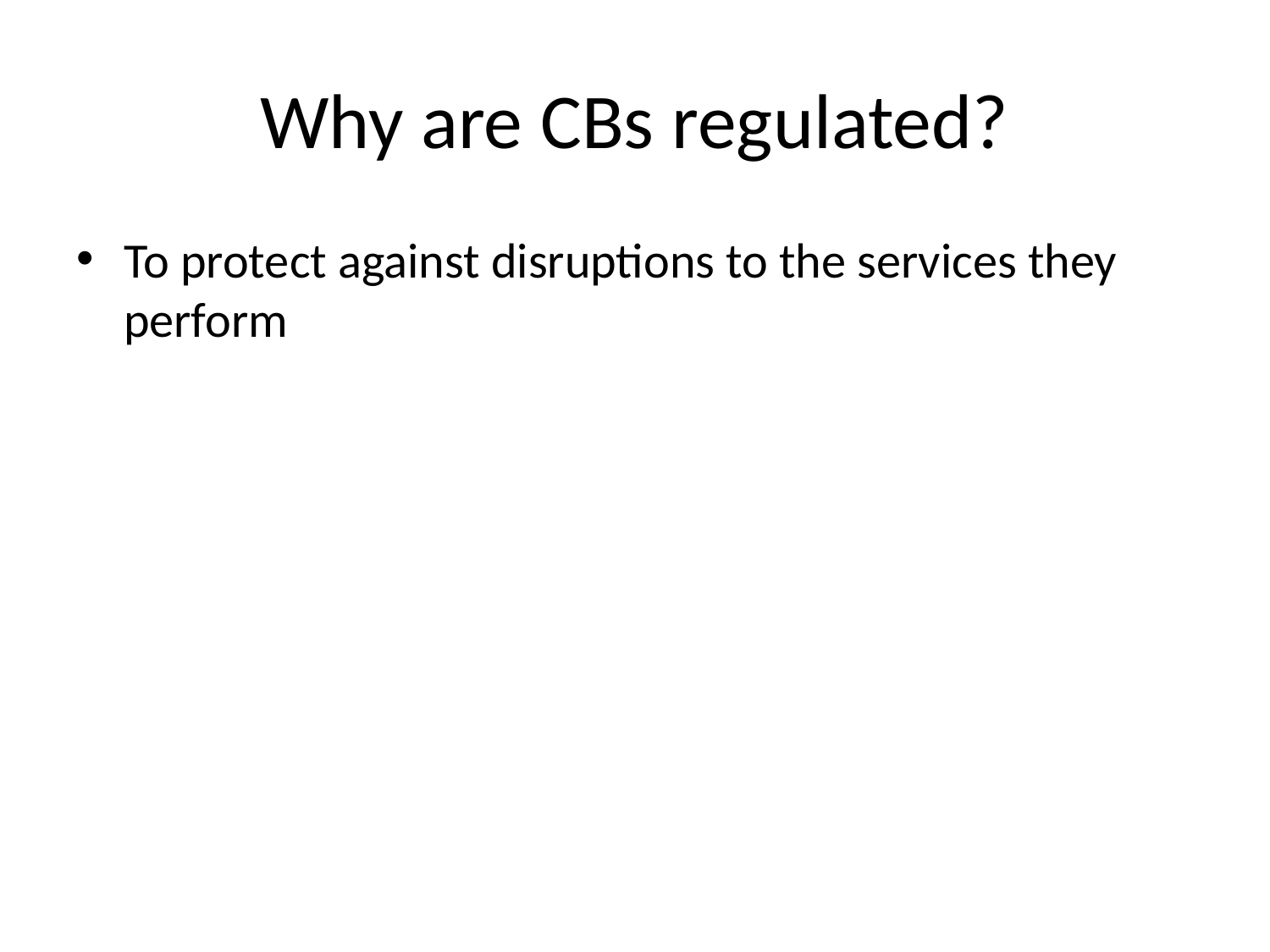

# Why are CBs regulated?
To protect against disruptions to the services they perform